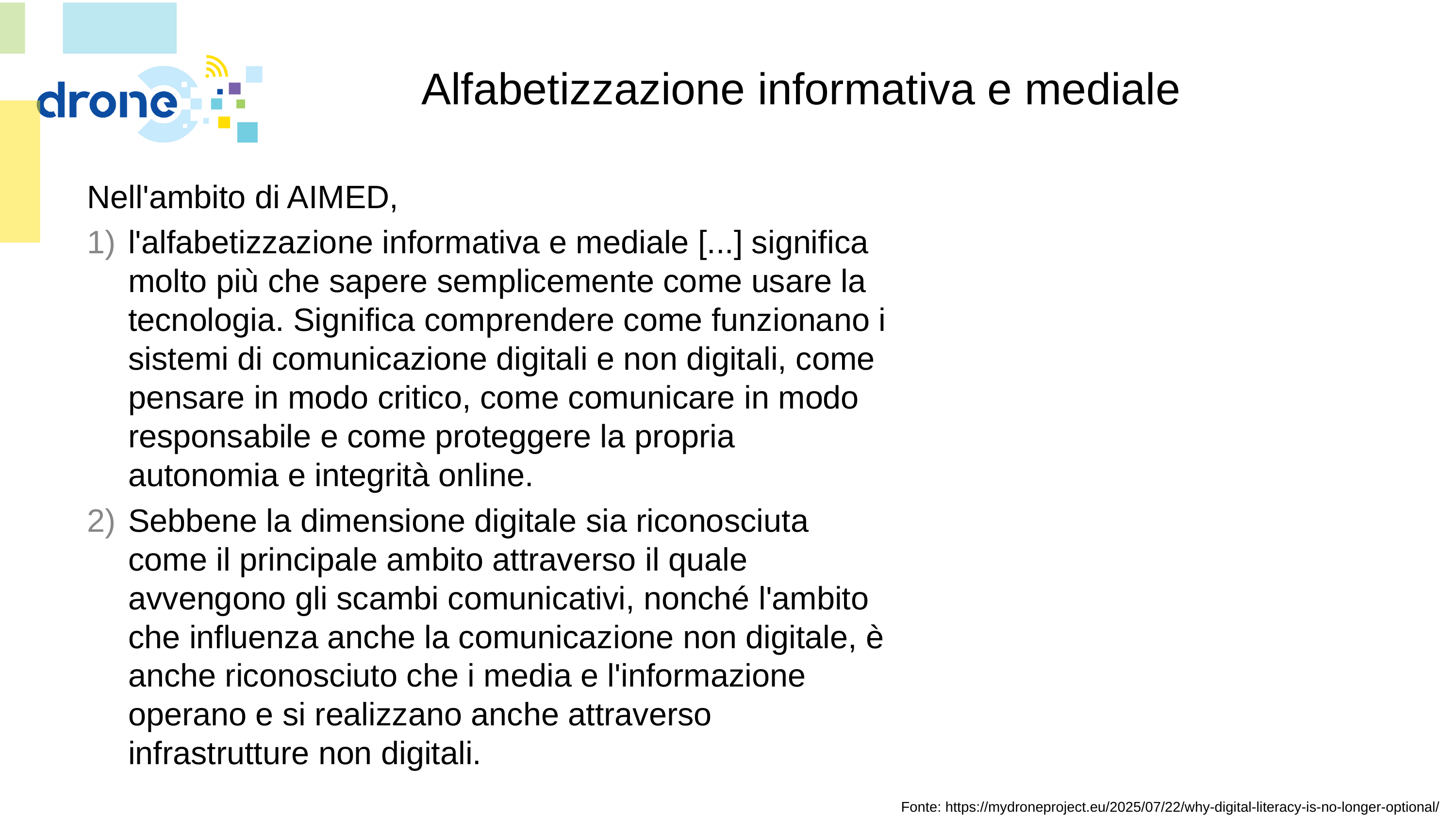

# Alfabetizzazione informativa e mediale

Nell'ambito di AIMED,
l'alfabetizzazione informativa e mediale [...] significa molto più che sapere semplicemente come usare la tecnologia. Significa comprendere come funzionano i sistemi di comunicazione digitali e non digitali, come pensare in modo critico, come comunicare in modo responsabile e come proteggere la propria autonomia e integrità online.
Sebbene la dimensione digitale sia riconosciuta come il principale ambito attraverso il quale avvengono gli scambi comunicativi, nonché l'ambito che influenza anche la comunicazione non digitale, è anche riconosciuto che i media e l'informazione operano e si realizzano anche attraverso infrastrutture non digitali.

Fonte: https://mydroneproject.eu/2025/07/22/why-digital-literacy-is-no-longer-optional/